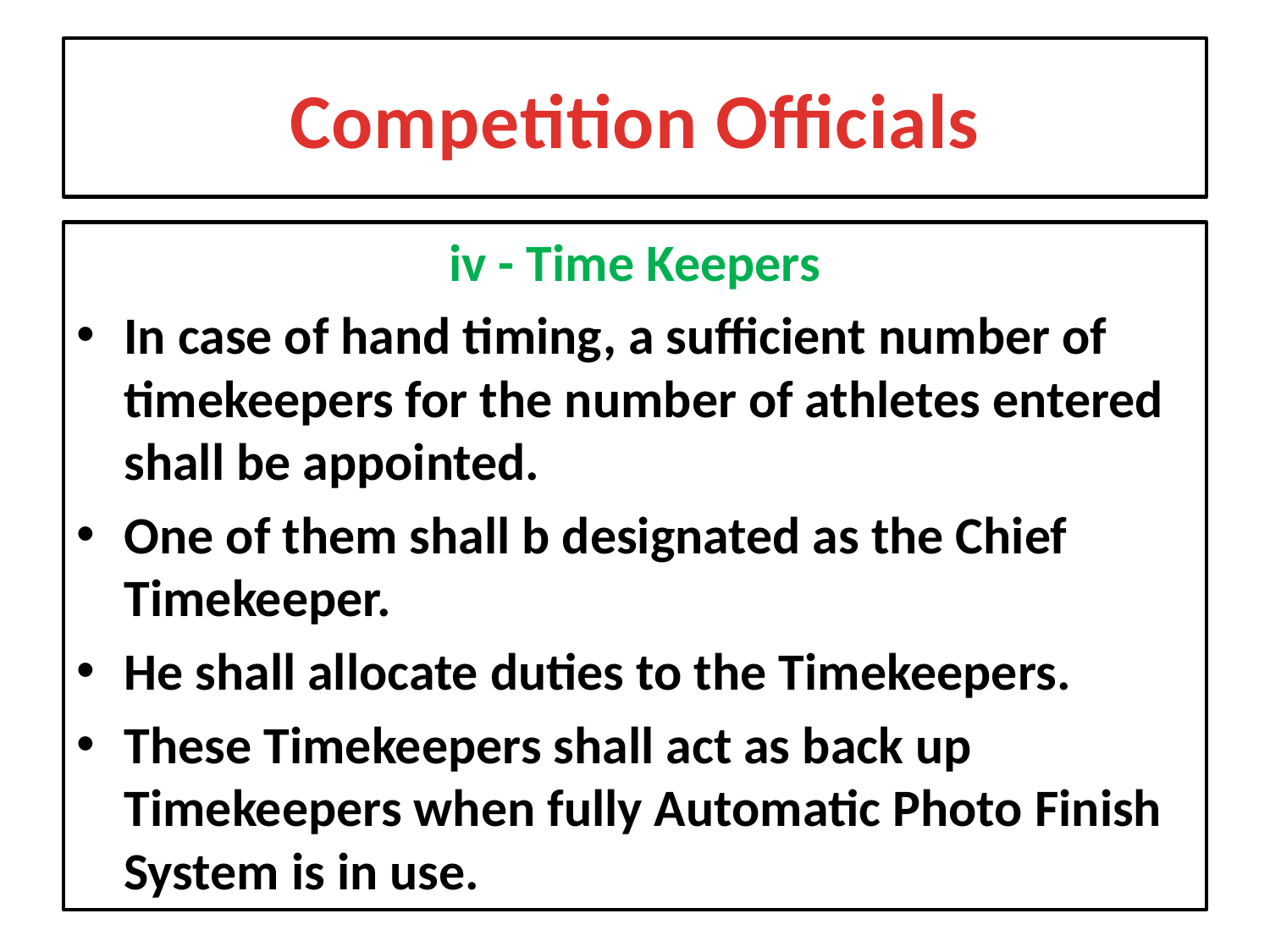

# Competition Officials
iv - Time Keepers
In case of hand timing, a sufficient number of timekeepers for the number of athletes entered shall be appointed.
One of them shall b designated as the Chief Timekeeper.
He shall allocate duties to the Timekeepers.
These Timekeepers shall act as back up Timekeepers when fully Automatic Photo Finish System is in use.